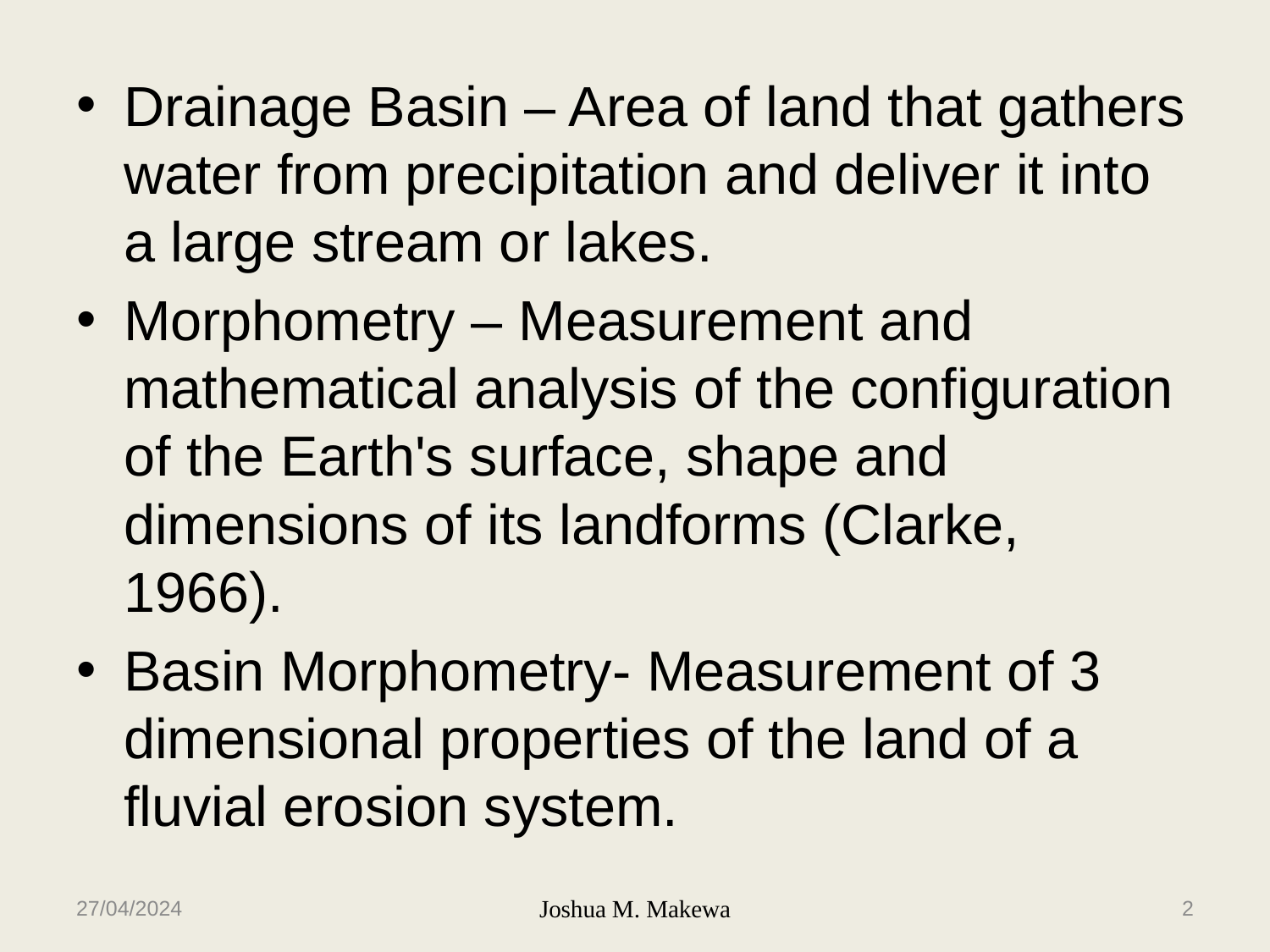

Drainage Basin – Area of land that gathers water from precipitation and deliver it into a large stream or lakes.
Morphometry – Measurement and mathematical analysis of the configuration of the Earth's surface, shape and dimensions of its landforms (Clarke, 1966).
Basin Morphometry- Measurement of 3 dimensional properties of the land of a fluvial erosion system.
27/04/2024
Joshua M. Makewa
2